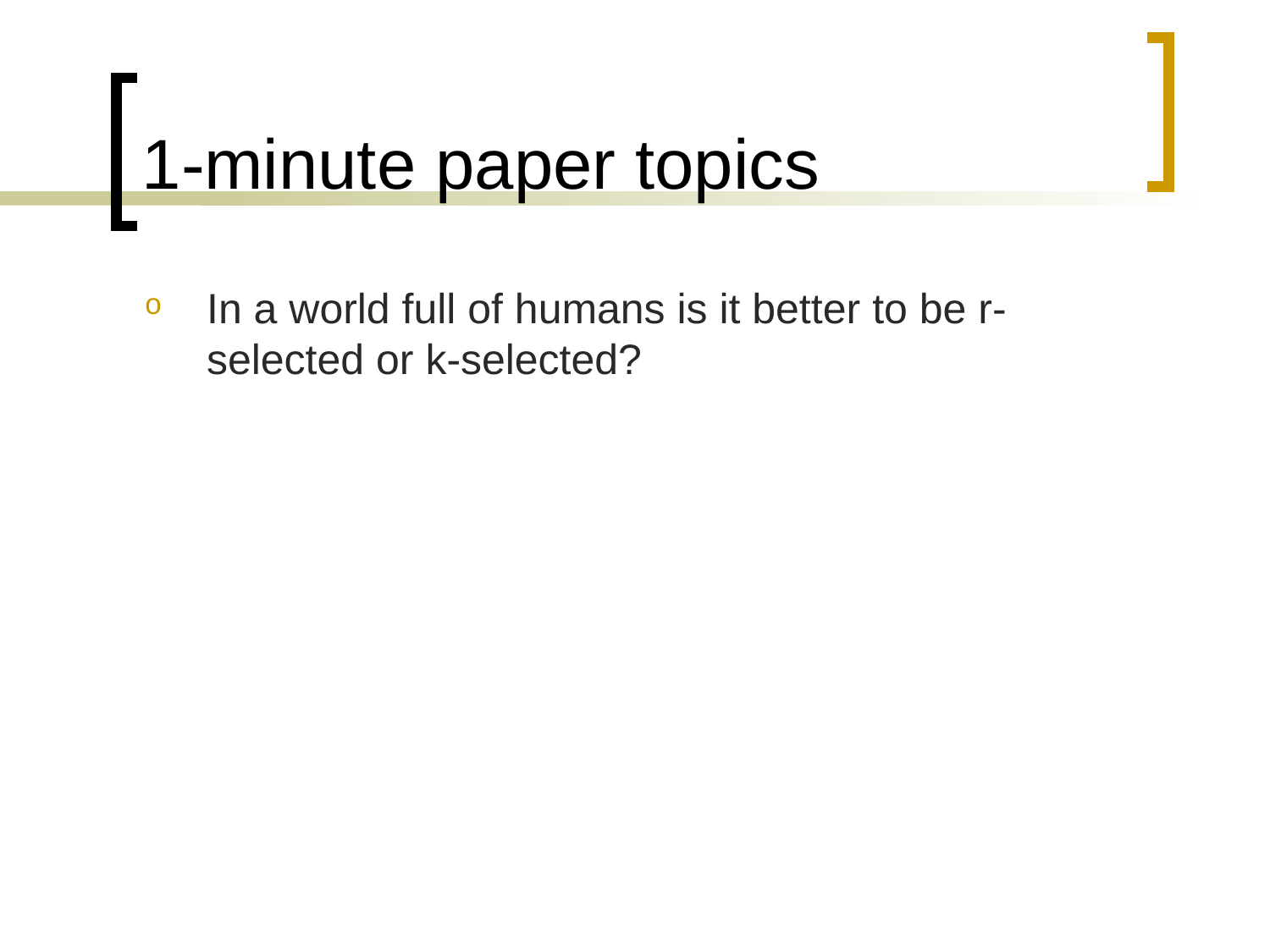

# 1-minute paper topics
In a world full of humans is it better to be r-selected or k-selected?